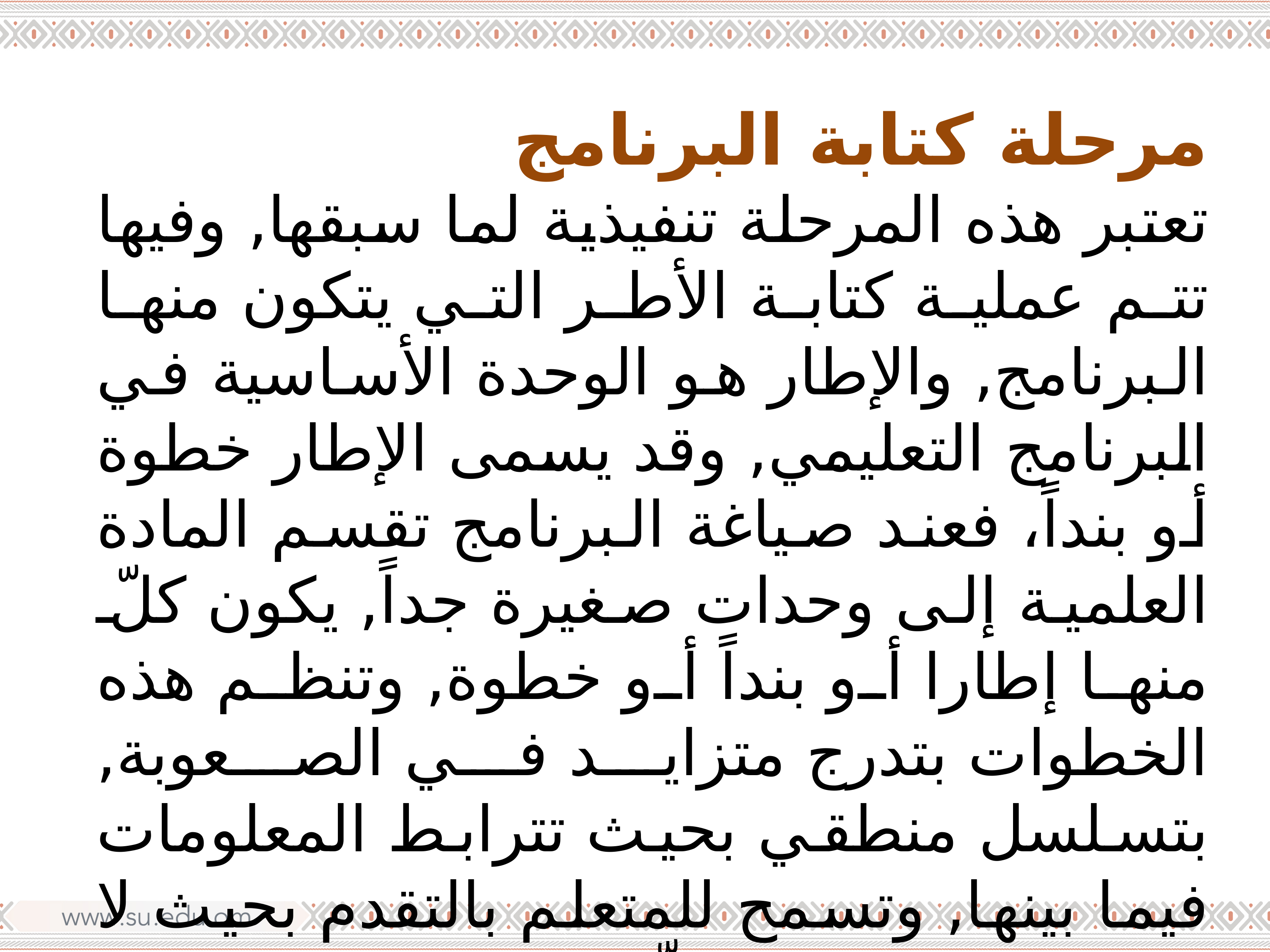

مرحلة كتابة البرنامج
تعتبر هذه المرحلة تنفيذية لما سبقها, وفيها تتم عملية كتابة الأطر التي يتكون منها البرنامج, والإطار هو الوحدة الأساسية في البرنامج التعليمي, وقد يسمى الإطار خطوة أو بنداً، فعند صياغة البرنامج تقسم المادة العلمية إلى وحدات صغيرة جداً, يكون كلّ منها إطارا أو بنداً أو خطوة, وتنظم هذه الخطوات بتدرج متزايد في الصعوبة, بتسلسل منطقي بحيث تترابط المعلومات فيما بينها, وتسمح للمتعلم بالتقدم بحيث لا ينتقل إلى خطوة إلاّ إذا استوعب الخطوة السابقة, ويتكون الإطار الواحد من ثلاثة مكونات أساسية هي: المثيرات, والاستجابات, والتعزيز الفوري.